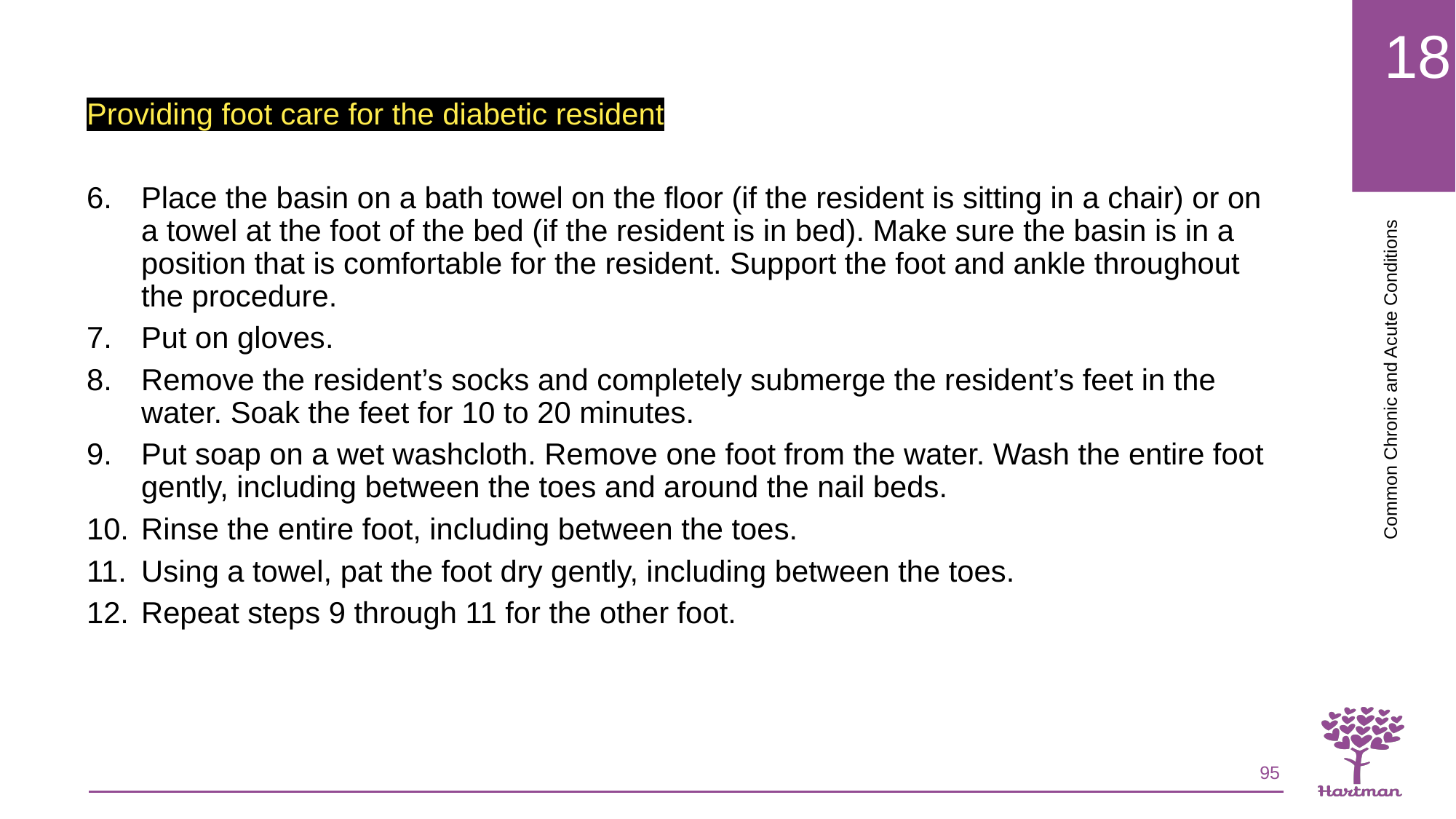

Providing foot care for the diabetic resident

Place the basin on a bath towel on the floor (if the resident is sitting in a chair) or on a towel at the foot of the bed (if the resident is in bed). Make sure the basin is in a position that is comfortable for the resident. Support the foot and ankle throughout the procedure.
Put on gloves.
Remove the resident’s socks and completely submerge the resident’s feet in the water. Soak the feet for 10 to 20 minutes.
Put soap on a wet washcloth. Remove one foot from the water. Wash the entire foot gently, including between the toes and around the nail beds.
Rinse the entire foot, including between the toes.
Using a towel, pat the foot dry gently, including between the toes.
Repeat steps 9 through 11 for the other foot.

95